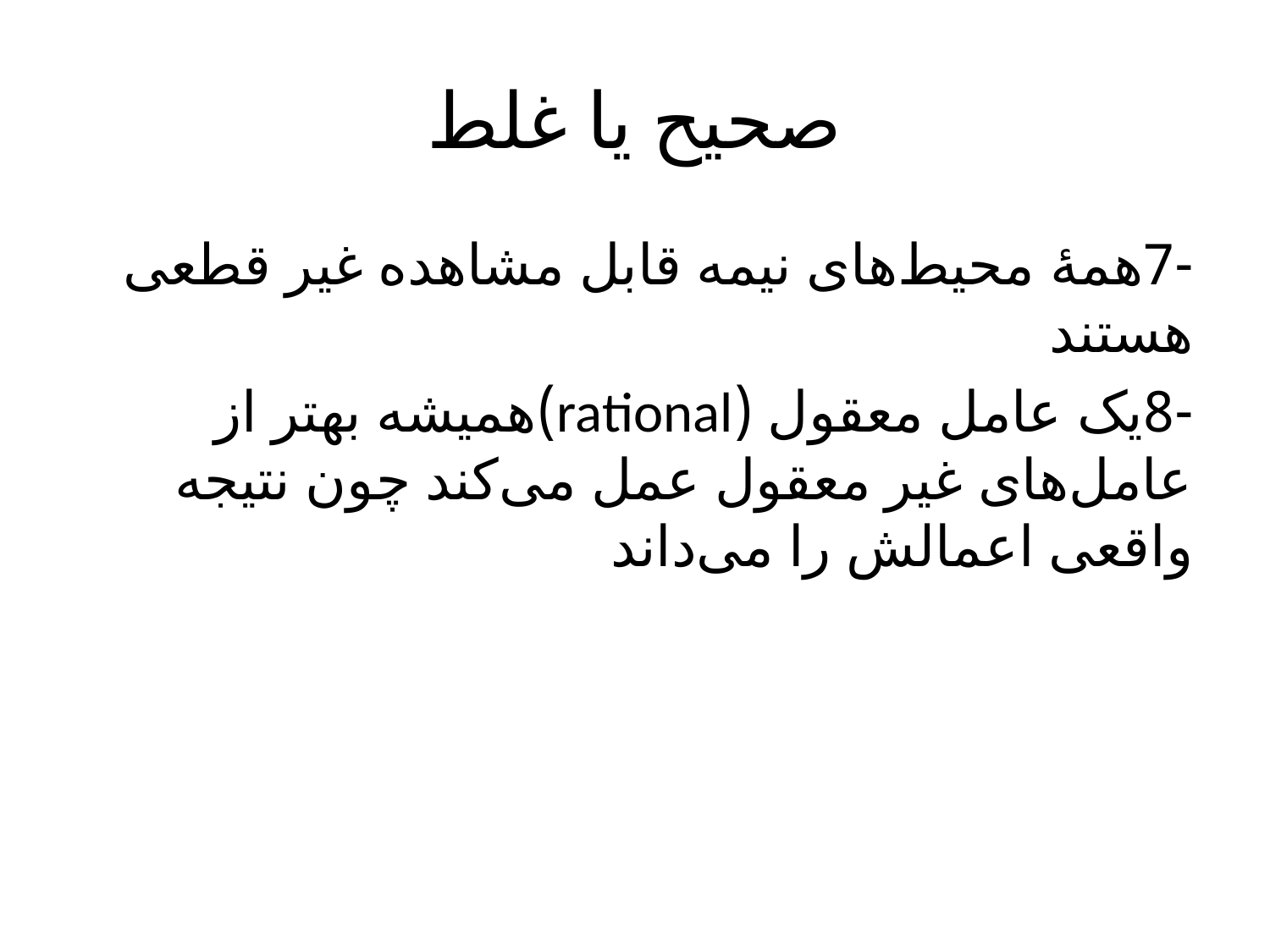

# صحیح یا غلط
-7همهٔ محیط‌های نیمه قابل مشاهده غیر قطعی هستند
-8یک عامل معقول (rational)همیشه بهتر از عامل‌های غیر معقول عمل می‌کند چون نتیجه واقعی‌ اعمالش را می‌داند